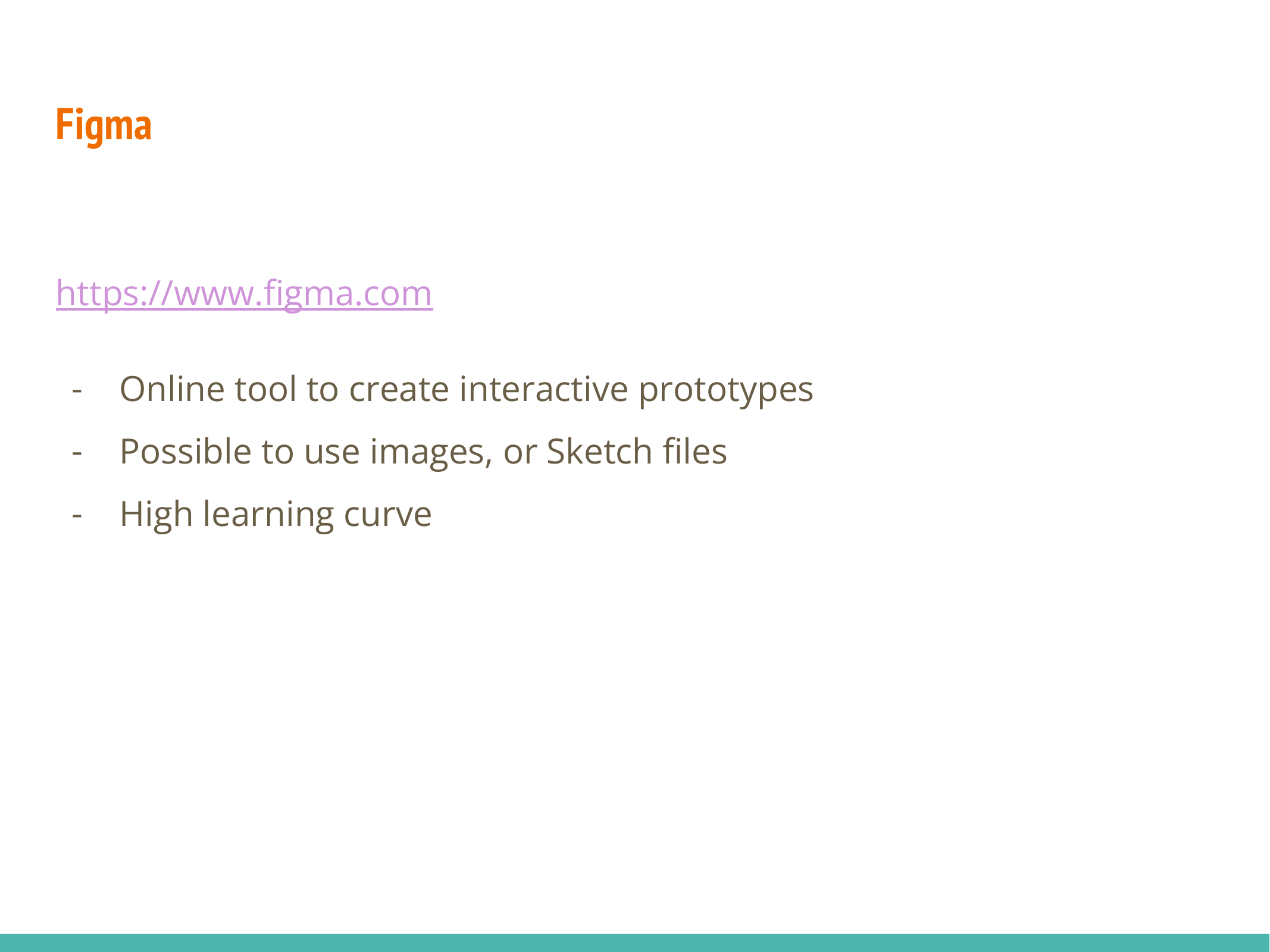

# Figma
https://www.figma.com
Online tool to create interactive prototypes
Possible to use images, or Sketch files
High learning curve